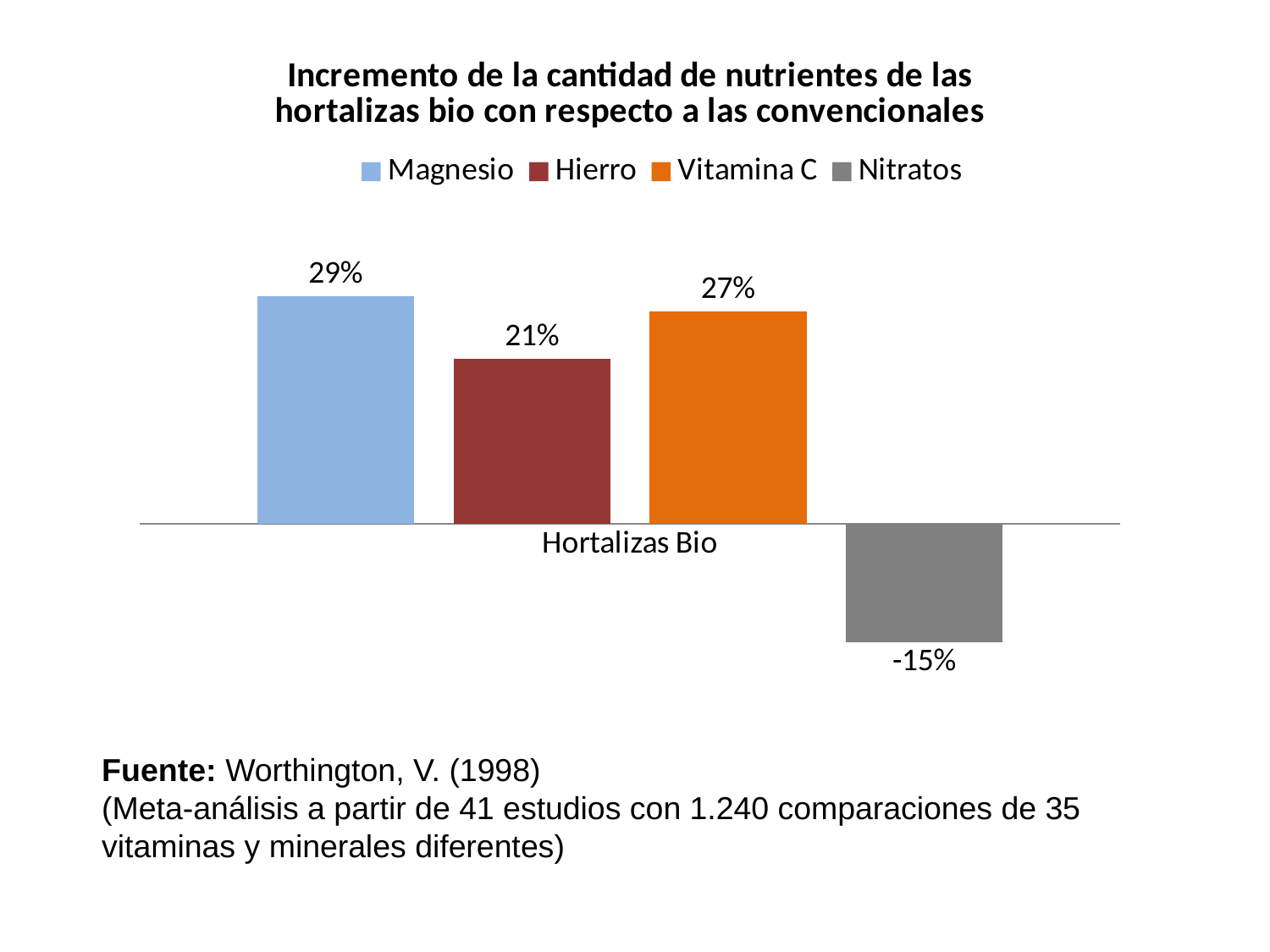

### Chart: Incremento de la cantidad de nutrientes de las hortalizas bio con respecto a las convencionales

| Category | Magnesio | Hierro | Vitamina C | Nitratos |
|---|---|---|---|---|
| Hortalizas Bio | 0.2900000000000003 | 0.21000000000000021 | 0.27 | -0.15000000000000024 |
Fuente: Worthington, V. (1998)
(Meta-análisis a partir de 41 estudios con 1.240 comparaciones de 35 vitaminas y minerales diferentes)